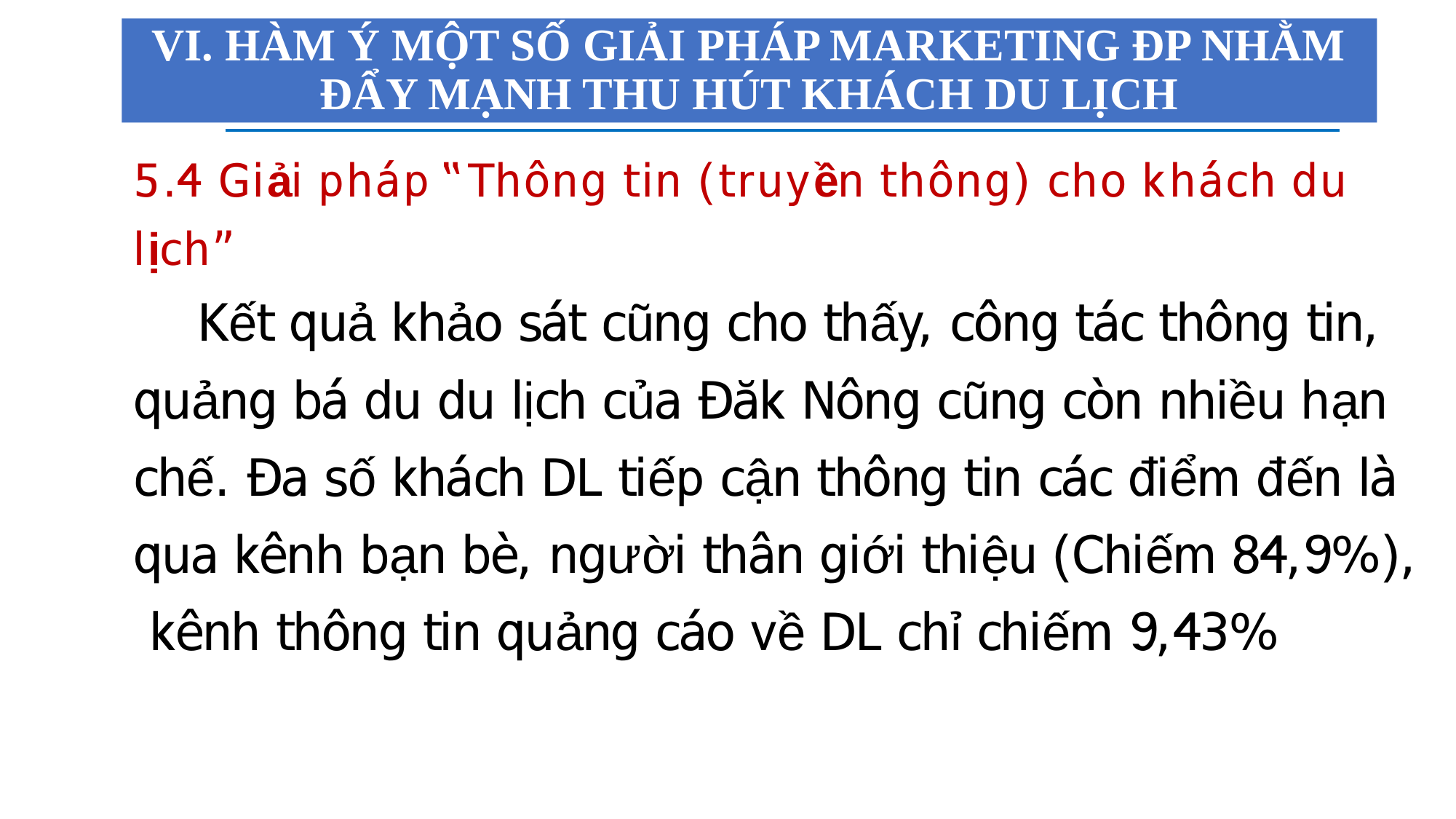

# VI. HÀM Ý MỘT SỐ GIẢI PHÁP MARKETING ĐP NHẰM ĐẨY MẠNH THU HÚT KHÁCH DU LỊCH
5.4 Giải pháp “Thông tin (truyền thông) cho khách du lịch”
    Kết quả khảo sát cũng cho thấy, công tác thông tin, quảng bá du du lịch của Đăk Nông cũng còn nhiều hạn chế. Đa số khách DL tiếp cận thông tin các điểm đến là qua kênh bạn bè, người thân giới thiệu (Chiếm 84,9%),  kênh thông tin quảng cáo về DL chỉ chiếm 9,43%

%